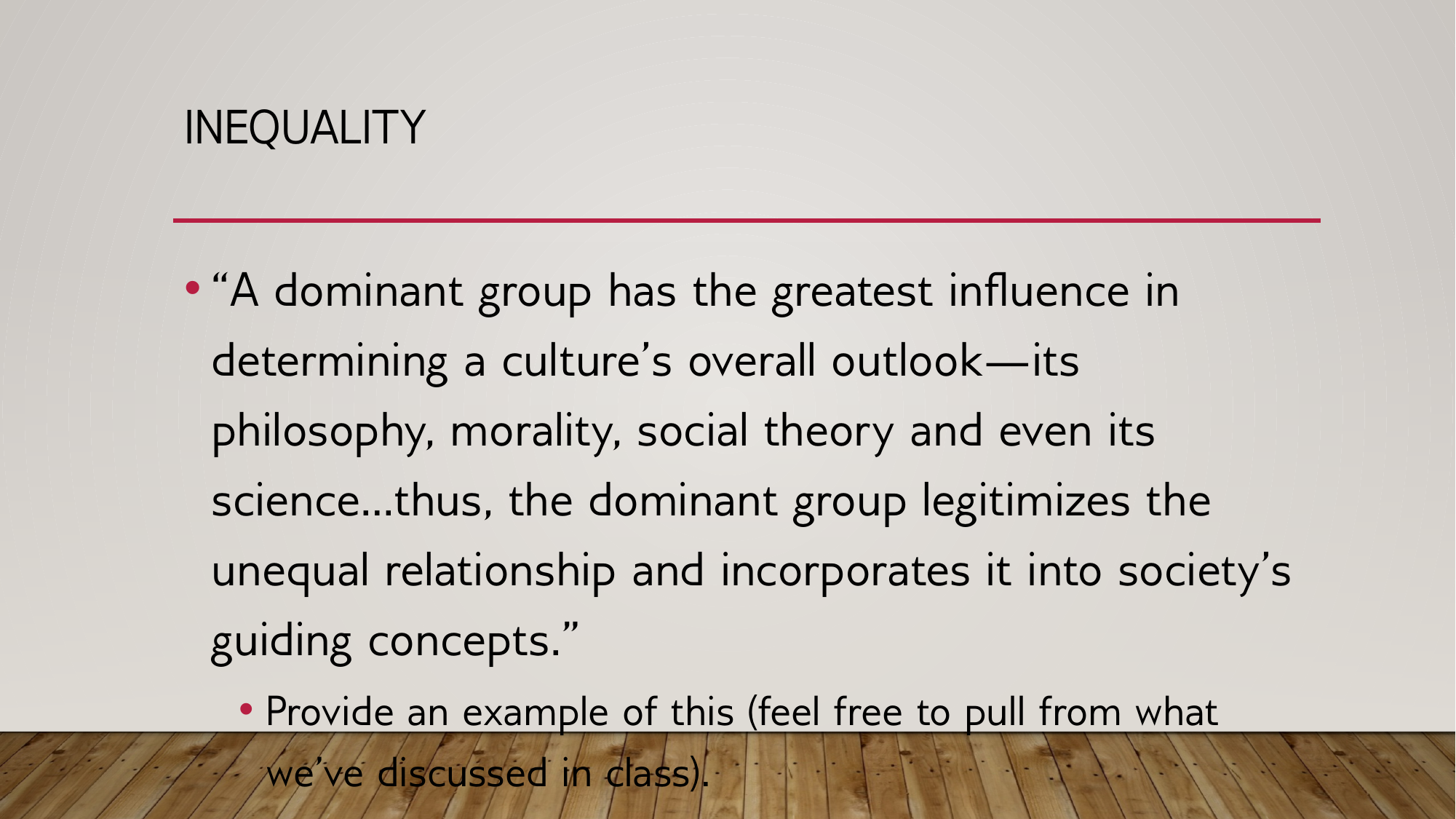

# inequality
“A dominant group has the greatest influence in determining a culture’s overall outlook—its philosophy, morality, social theory and even its science…thus, the dominant group legitimizes the unequal relationship and incorporates it into society’s guiding concepts.”
Provide an example of this (feel free to pull from what we’ve discussed in class).